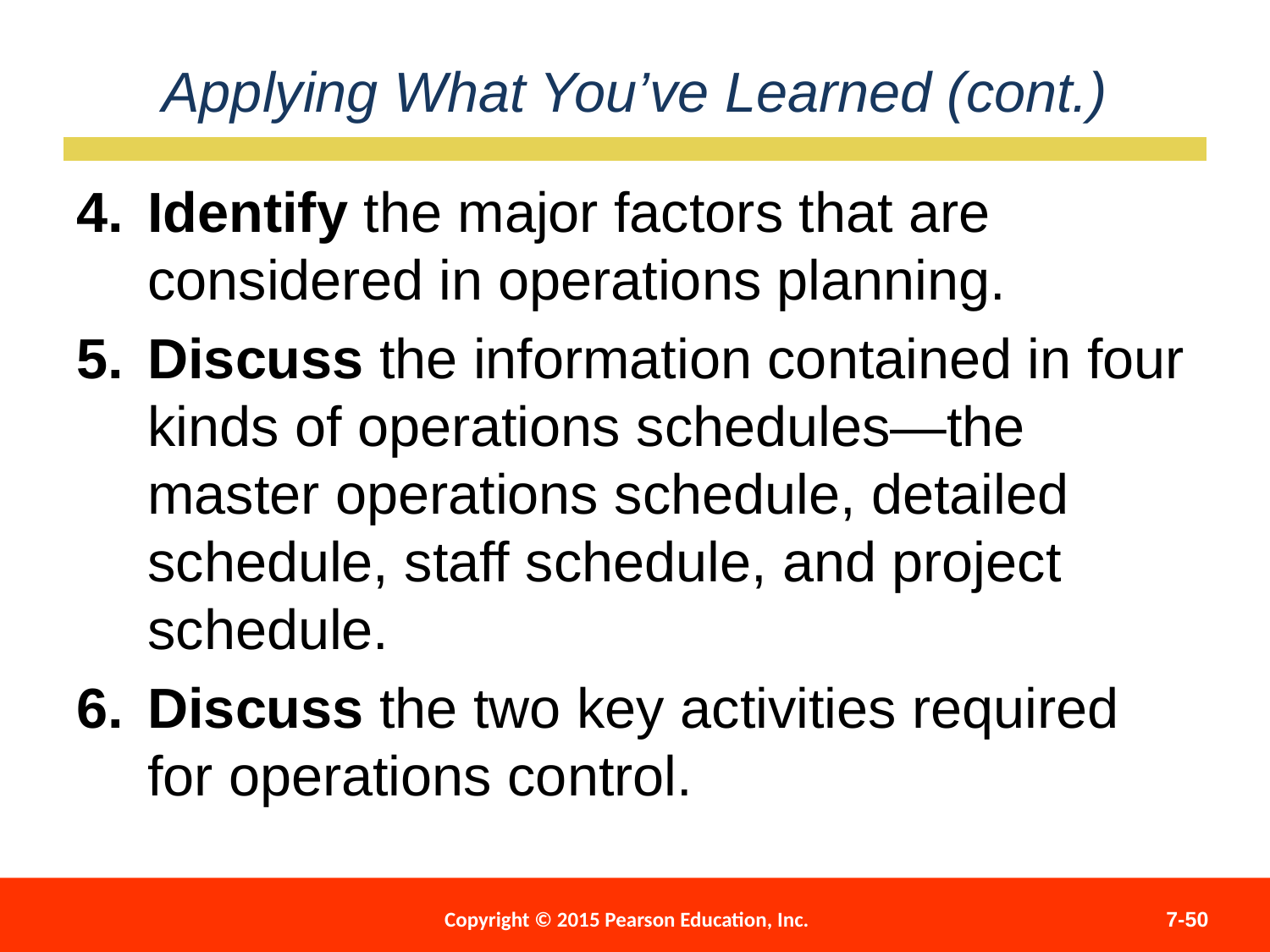

Applying What You’ve Learned (cont.)
Identify the major factors that are considered in operations planning.
Discuss the information contained in four kinds of operations schedules—the master operations schedule, detailed schedule, staff schedule, and project schedule.
Discuss the two key activities required for operations control.